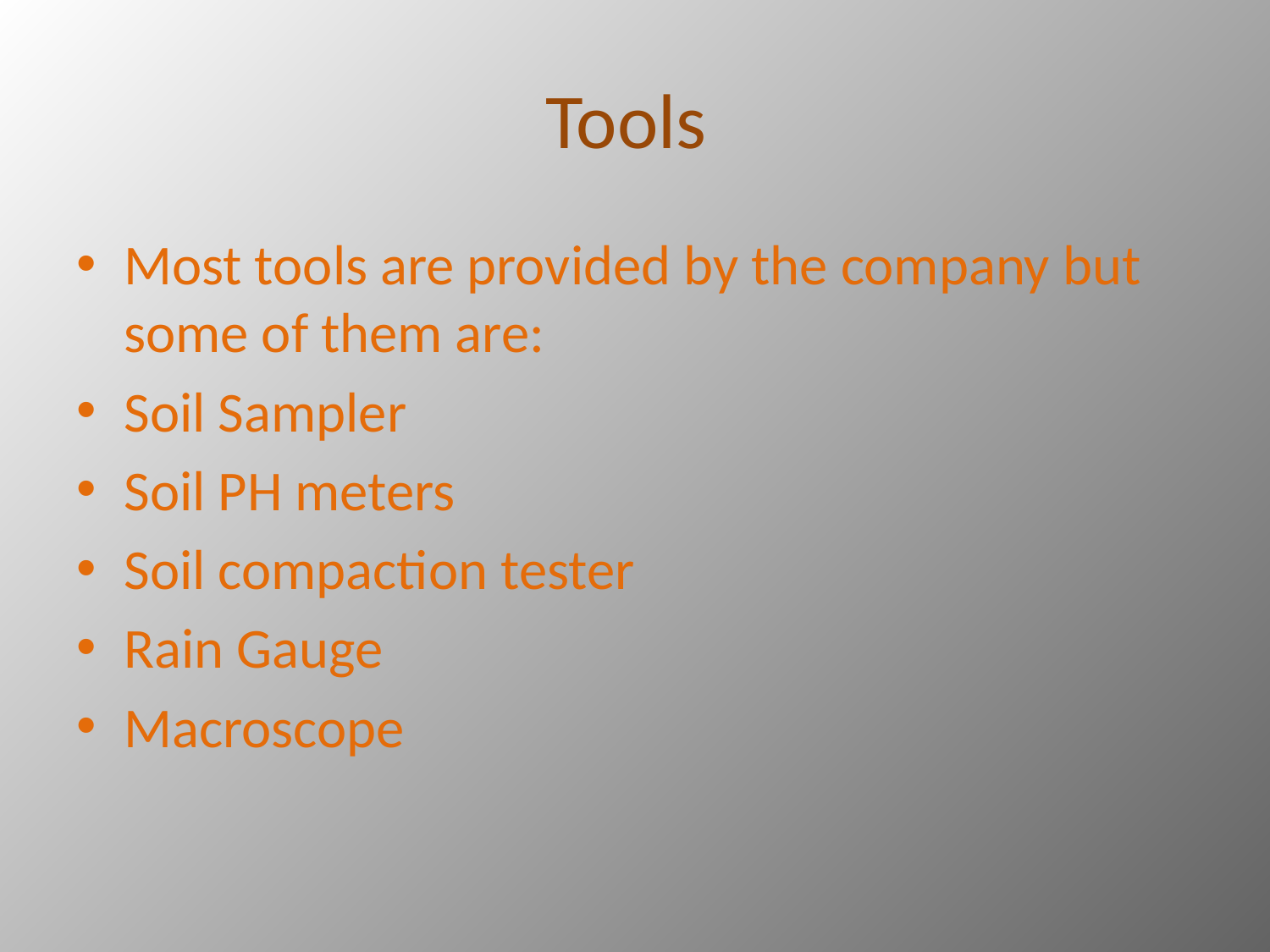

# Tools
Most tools are provided by the company but some of them are:
Soil Sampler
Soil PH meters
Soil compaction tester
Rain Gauge
Macroscope